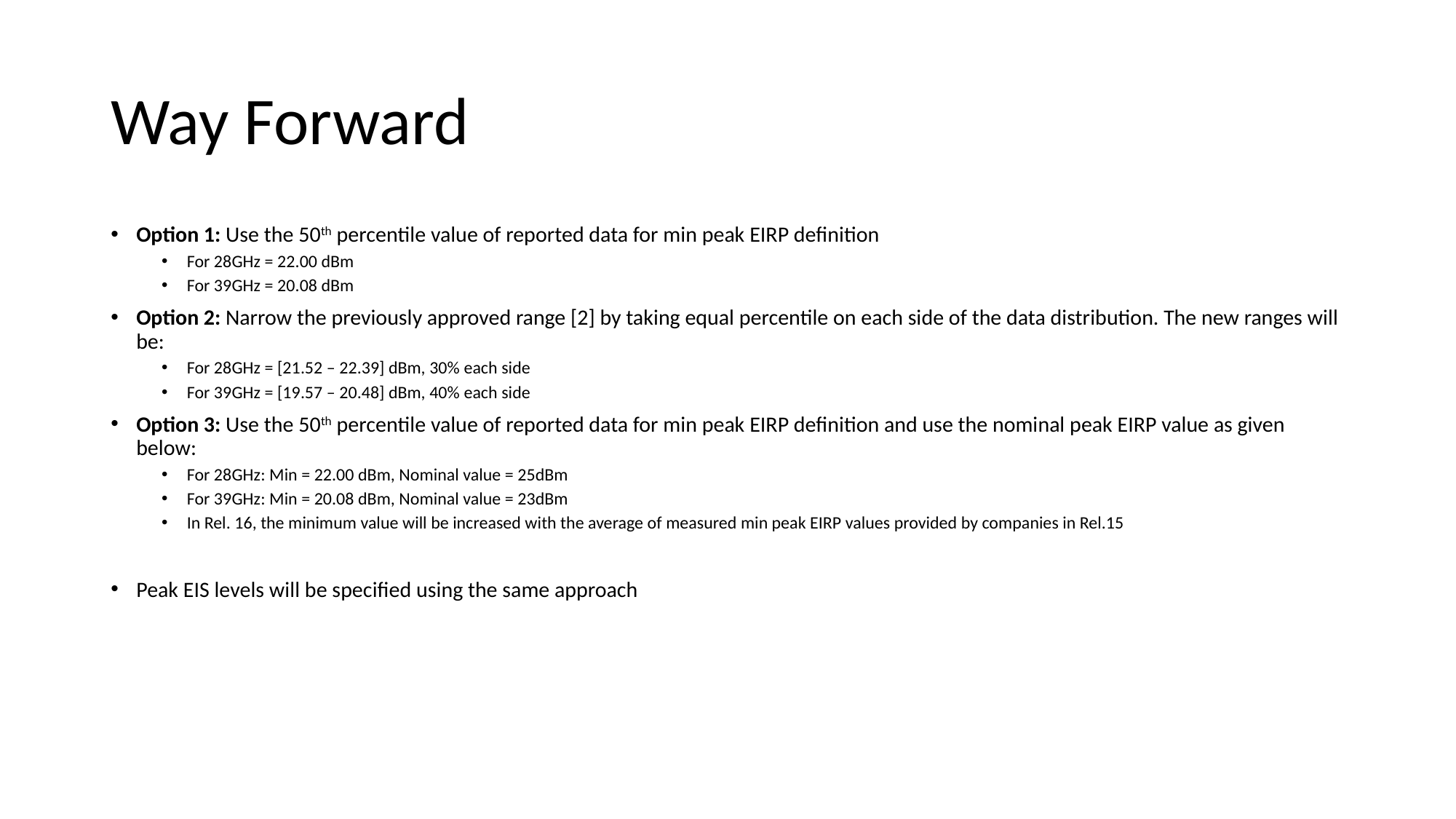

# Way Forward
Option 1: Use the 50th percentile value of reported data for min peak EIRP definition
For 28GHz = 22.00 dBm
For 39GHz = 20.08 dBm
Option 2: Narrow the previously approved range [2] by taking equal percentile on each side of the data distribution. The new ranges will be:
For 28GHz = [21.52 – 22.39] dBm, 30% each side
For 39GHz = [19.57 – 20.48] dBm, 40% each side
Option 3: Use the 50th percentile value of reported data for min peak EIRP definition and use the nominal peak EIRP value as given below:
For 28GHz: Min = 22.00 dBm, Nominal value = 25dBm
For 39GHz: Min = 20.08 dBm, Nominal value = 23dBm
In Rel. 16, the minimum value will be increased with the average of measured min peak EIRP values provided by companies in Rel.15

Peak EIS levels will be specified using the same approach